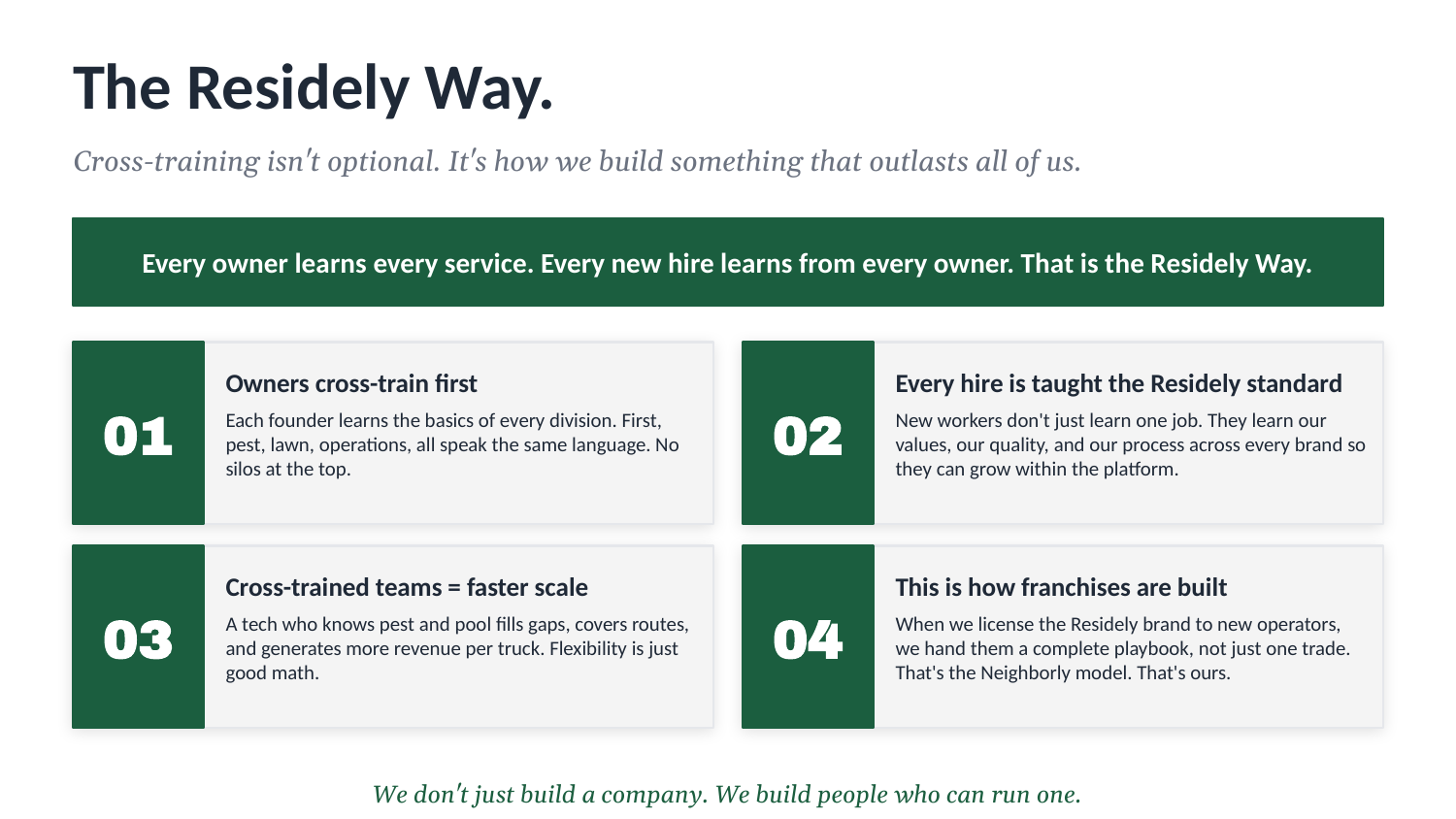

The Residely Way.
Cross-training isn't optional. It's how we build something that outlasts all of us.

Every owner learns every service. Every new hire learns from every owner. That is the Residely Way.

01

02
Owners cross-train first
Every hire is taught the Residely standard
Each founder learns the basics of every division. First, pest, lawn, operations, all speak the same language. No silos at the top.
New workers don't just learn one job. They learn our values, our quality, and our process across every brand so they can grow within the platform.

03

04
Cross-trained teams = faster scale
This is how franchises are built
A tech who knows pest and pool fills gaps, covers routes, and generates more revenue per truck. Flexibility is just good math.
When we license the Residely brand to new operators, we hand them a complete playbook, not just one trade. That's the Neighborly model. That's ours.
We don't just build a company. We build people who can run one.